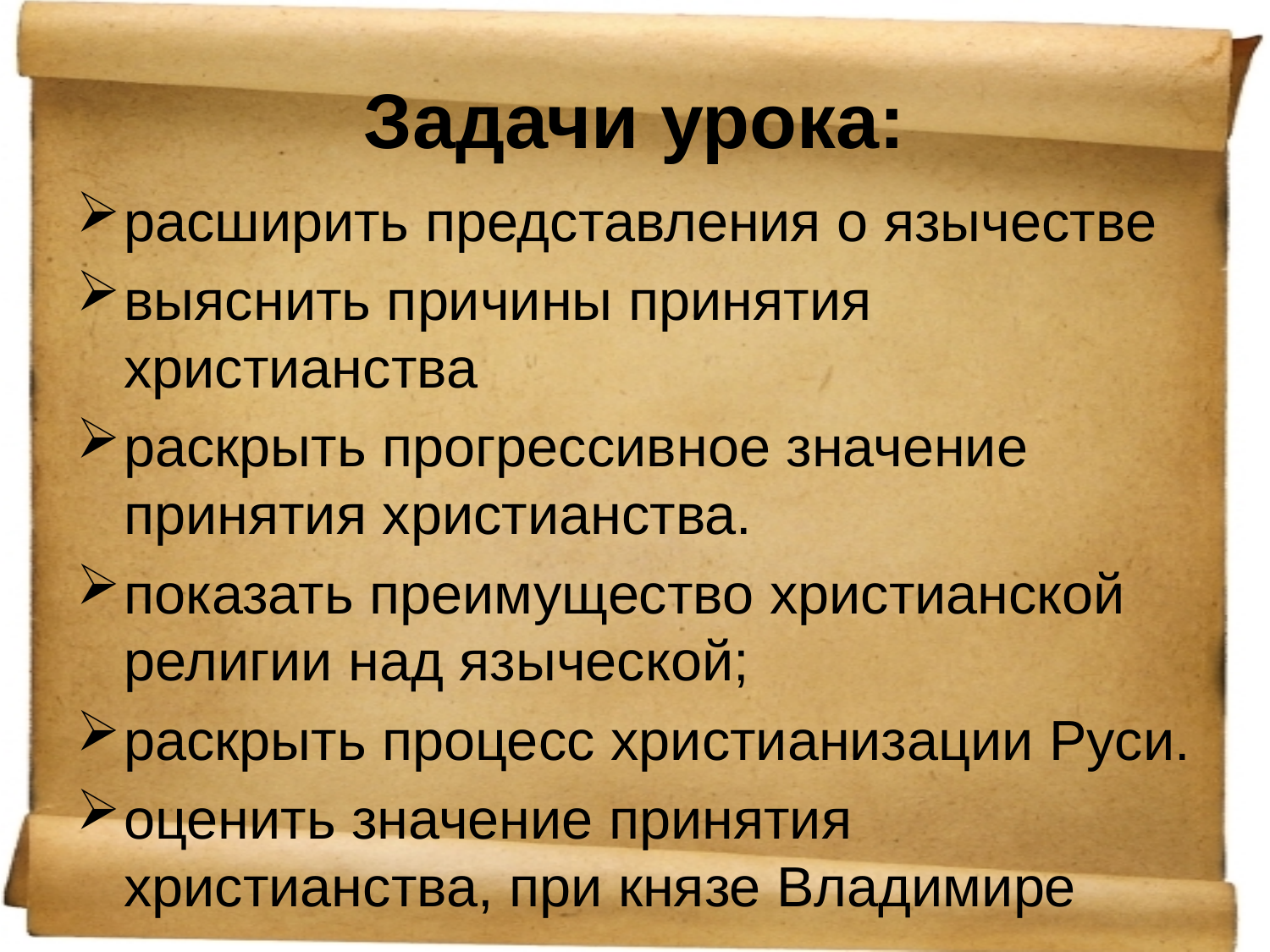

# Задачи урока:
расширить представления о язычестве
выяснить причины принятия христианства
раскрыть прогрессивное значение принятия христианства.
показать преимущество христианской религии над языческой;
раскрыть процесс христианизации Руси.
оценить значение принятия христианства, при князе Владимире